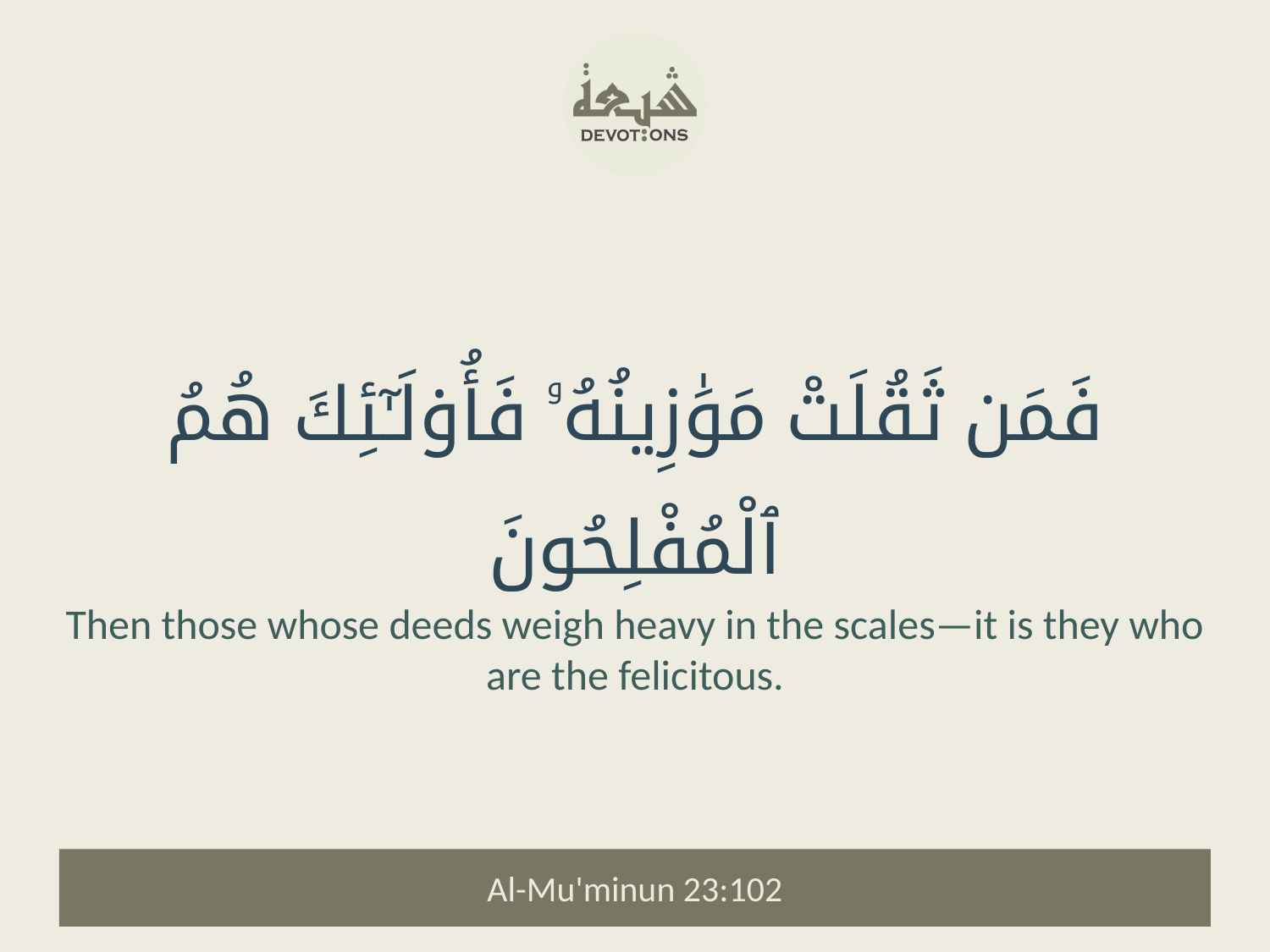

فَمَن ثَقُلَتْ مَوَٰزِينُهُۥ فَأُو۟لَـٰٓئِكَ هُمُ ٱلْمُفْلِحُونَ
Then those whose deeds weigh heavy in the scales—it is they who are the felicitous.
Al-Mu'minun 23:102